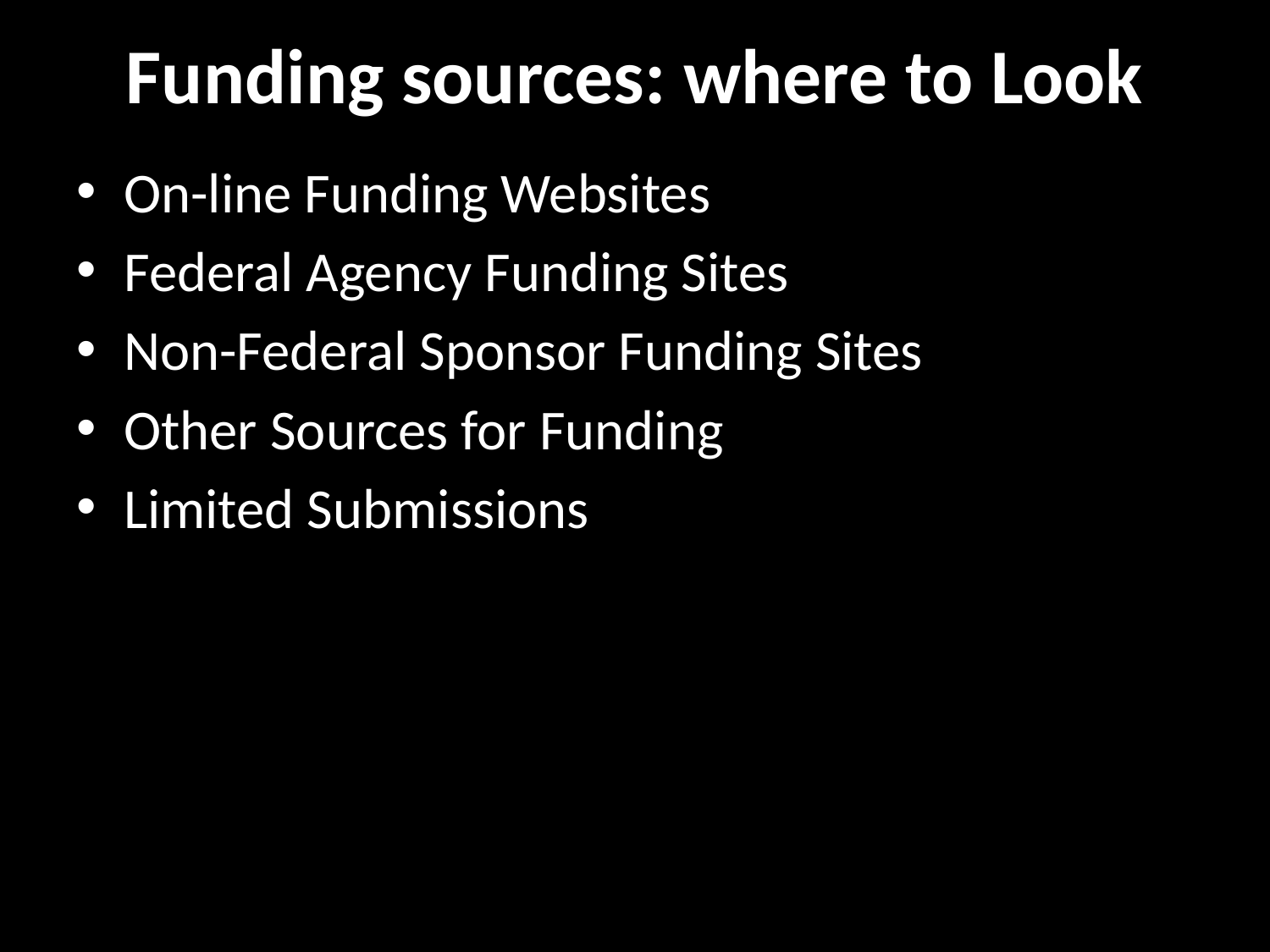

# Funding sources: where to Look
On-line Funding Websites
Federal Agency Funding Sites
Non-Federal Sponsor Funding Sites
Other Sources for Funding
Limited Submissions